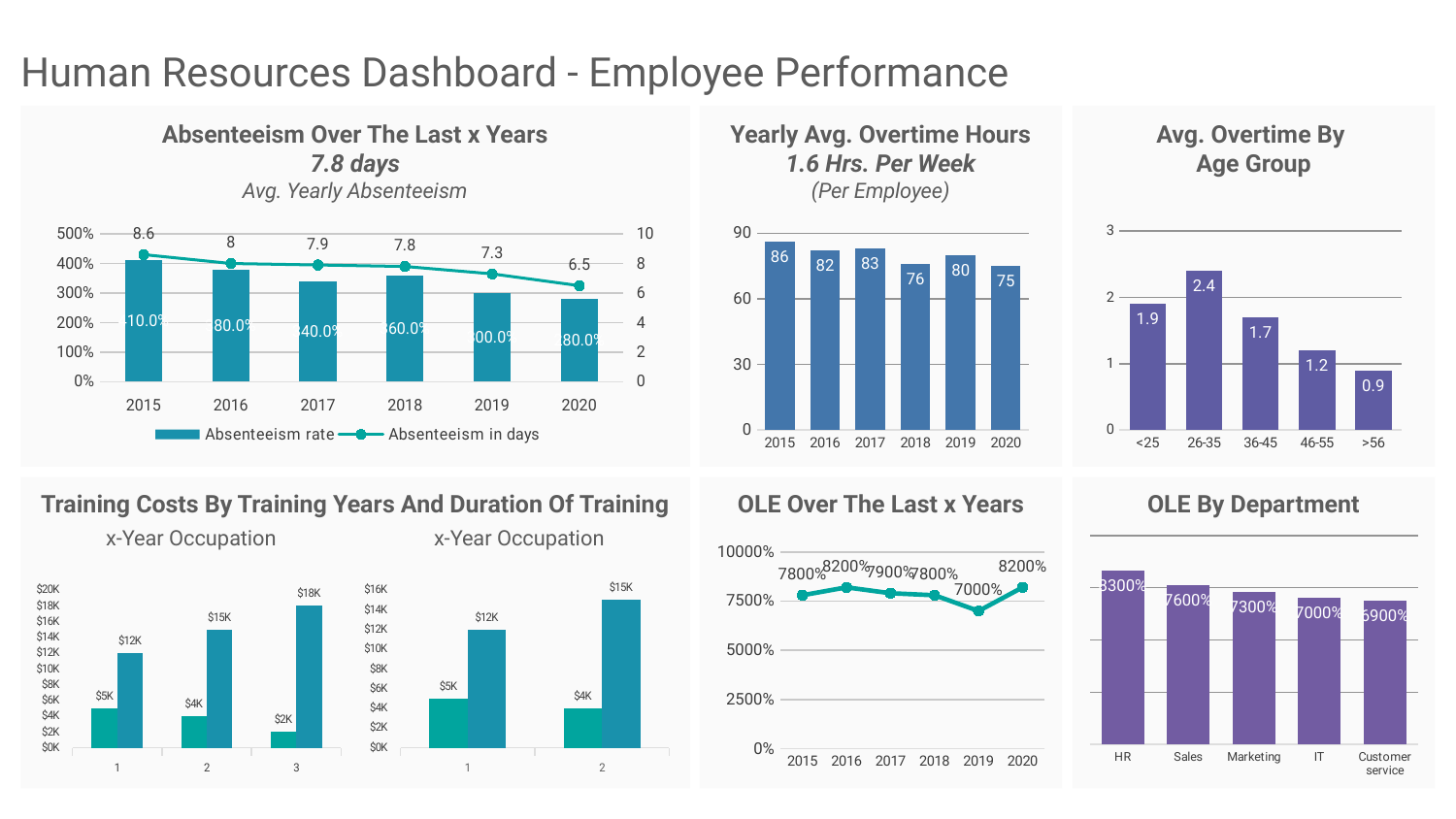

# Human Resources Dashboard - Employee Performance

Absenteeism Over The Last x Years
7.8 days
Avg. Yearly Absenteeism
Yearly Avg. Overtime Hours
1.6 Hrs. Per Week
(Per Employee)
Avg. Overtime By
Age Group

### Chart

| Category | Absenteeism rate | Absenteeism in days |
|---|---|---|
| 2015 | 4.1 | 8.6 |
| 2016 | 3.8 | 8.0 |
| 2017 | 3.4 | 7.9 |
| 2018 | 3.6 | 7.8 |
| 2019 | 3.0 | 7.3 |
| 2020 | 2.8 | 6.5 |

### Chart

| Category | Yearly Avg Overtime Hours |
|---|---|
| 2015 | 86.0 |
| 2016 | 82.0 |
| 2017 | 83.0 |
| 2018 | 76.0 |
| 2019 | 80.0 |
| 2020 | 75.0 |

### Chart

| Category | Yearly Avg Overtime HoursWeekly Average Overtime |
|---|---|
| <25 | 1.9 |
| 26-35 | 2.4 |
| 36-45 | 1.7 |
| 46-55 | 1.2 |
| >56 | 0.9 |

Training Costs By Training Years And Duration Of Training
OLE Over The Last x Years
OLE By Department
x-Year Occupation
x-Year Occupation

### Chart

| Category | OLE By Department |
|---|---|
| HR | 83.0 |
| Sales | 76.0 |
| Marketing | 73.0 |
| IT | 70.0 |
| Customer service | 69.0 |

### Chart

| Category | Yearly Avg Overtime Hours |
|---|---|
| 2015 | 78.0 |
| 2016 | 82.0 |
| 2017 | 79.0 |
| 2018 | 78.0 |
| 2019 | 70.0 |
| 2020 | 82.0 |

### Chart

| Category | Net Costs | Return |
|---|---|---|
| 1 | 5000.0 | 12000.0 |
| 2 | 4000.0 | 15000.0 |
| 3 | 2000.0 | 18000.0 |

### Chart

| Category | Net Costs | Return |
|---|---|---|
| 1 | 5000.0 | 12000.0 |
| 2 | 4000.0 | 15000.0 |